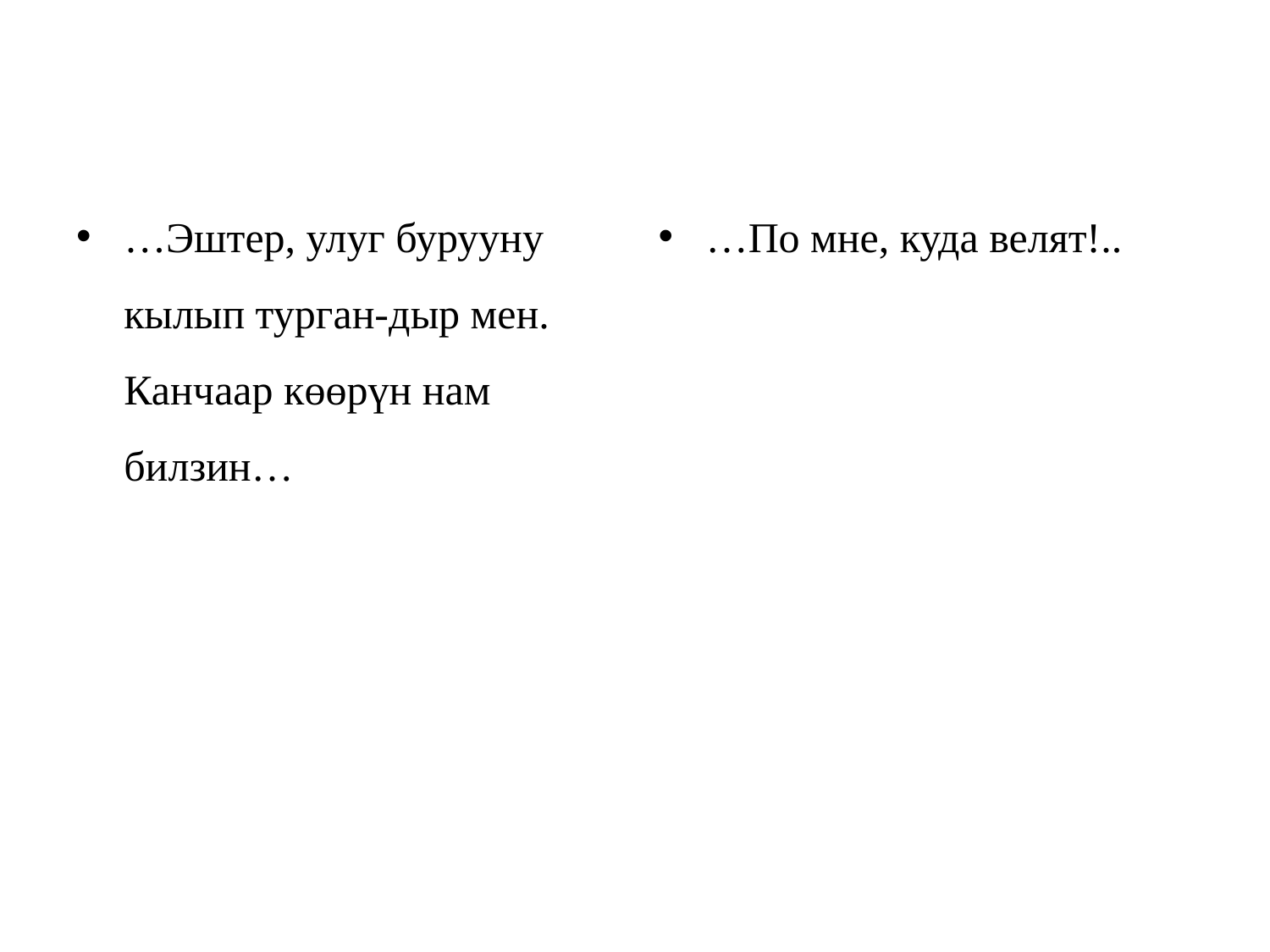

…Эштер, улуг бурууну кылып турган-дыр мен. Канчаар көөрүн нам билзин…
…По мне, куда велят!..